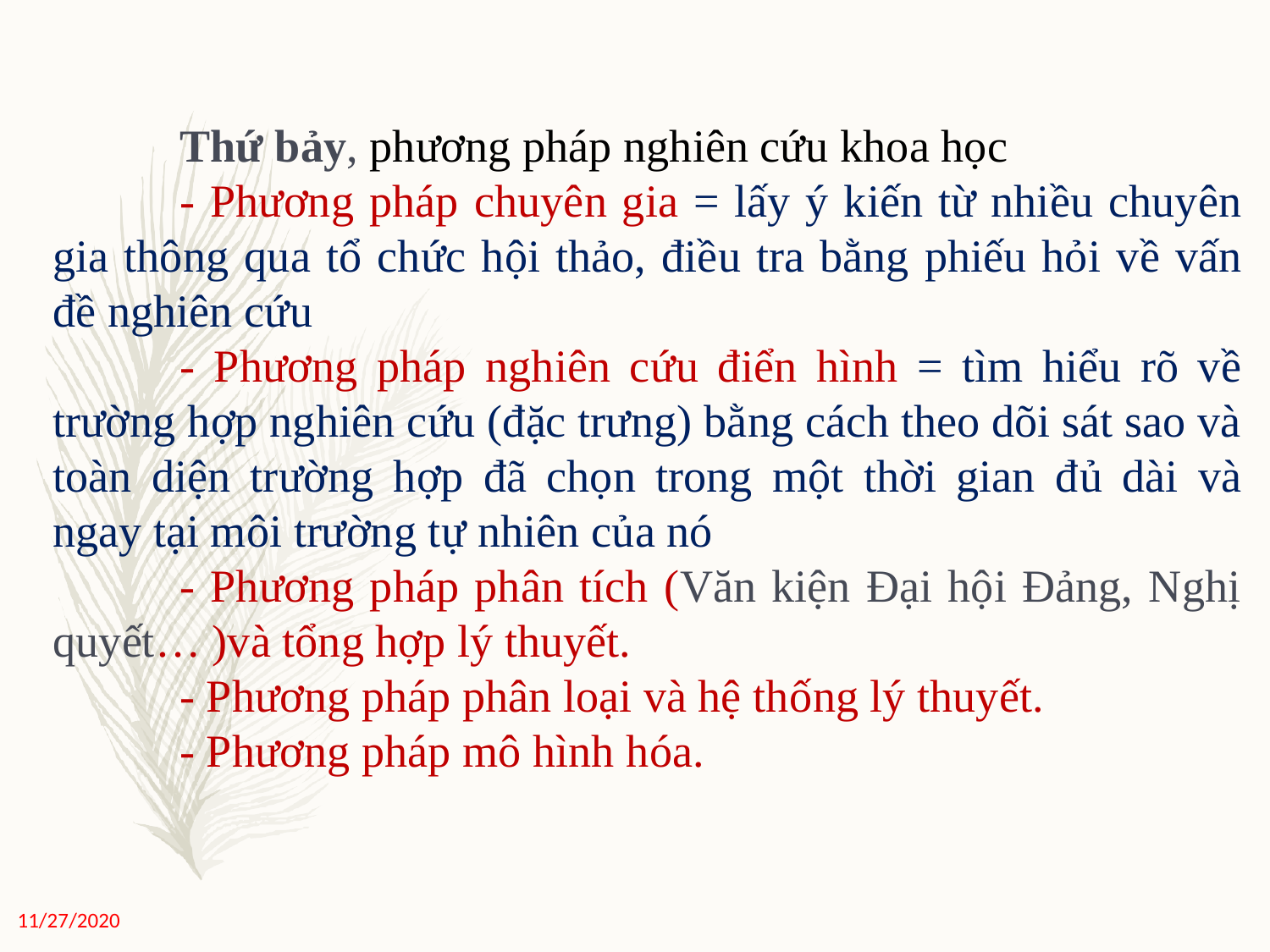

Thứ bảy, phương pháp nghiên cứu khoa học
	- Phương pháp chuyên gia = lấy ý kiến từ nhiều chuyên gia thông qua tổ chức hội thảo, điều tra bằng phiếu hỏi về vấn đề nghiên cứu
	- Phương pháp nghiên cứu điển hình = tìm hiểu rõ về trường hợp nghiên cứu (đặc trưng) bằng cách theo dõi sát sao và toàn diện trường hợp đã chọn trong một thời gian đủ dài và ngay tại môi trường tự nhiên của nó
	- Phương pháp phân tích (Văn kiện Đại hội Đảng, Nghị quyết… )và tổng hợp lý thuyết.
	- Phương pháp phân loại và hệ thống lý thuyết.
	- Phương pháp mô hình hóa.
11/27/2020